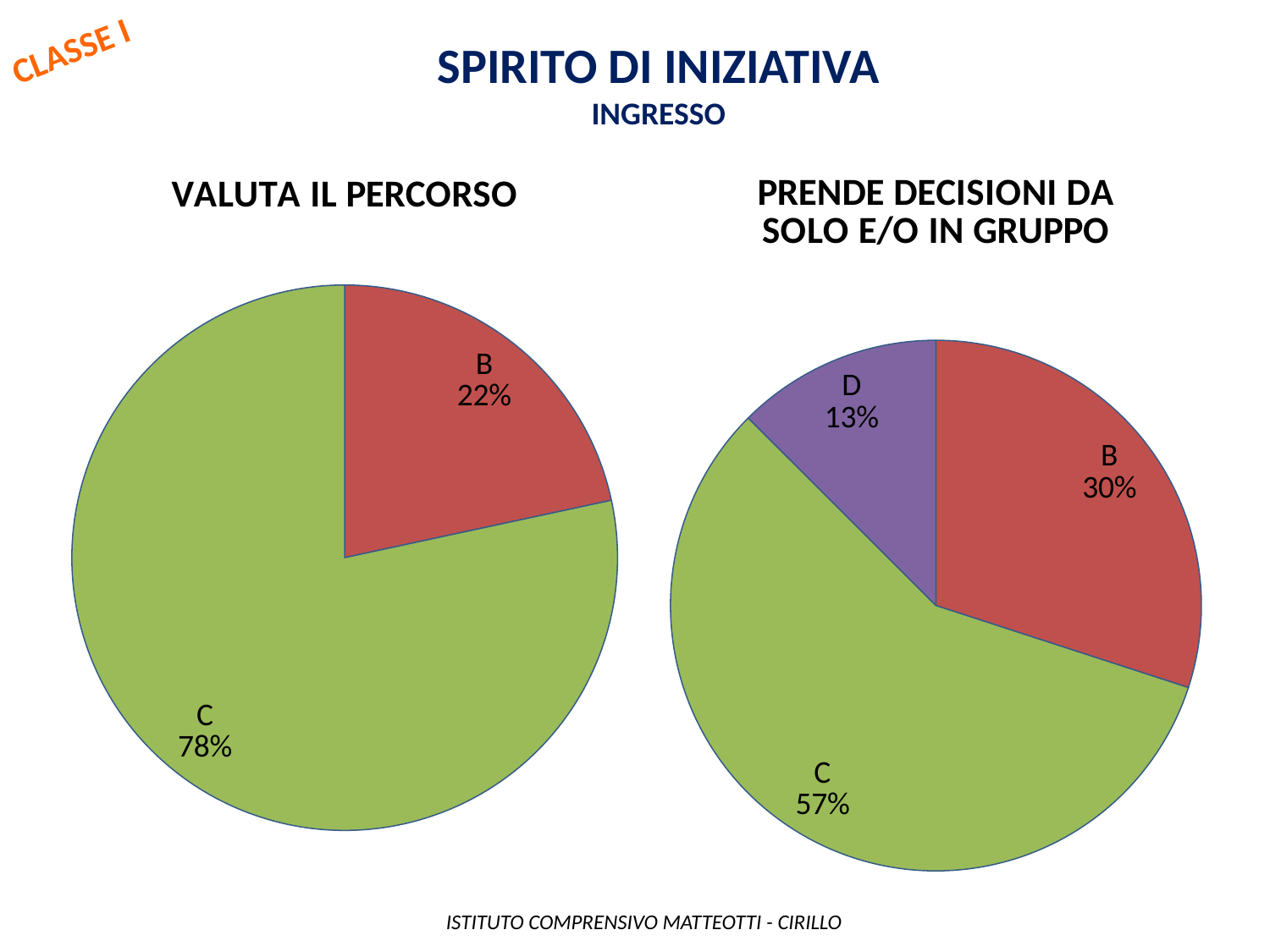

CLASSE I
Spirito di iniziativa
INGRESSO

### Chart: PRENDE DECISIONI DA SOLO E/O IN GRUPPO

| Category |  |
|---|---|
| A | 0.0 |
| B | 12.0 |
| C | 23.0 |
| D | 5.0 |

### Chart: VALUTA IL PERCORSO

| Category |  |
|---|---|
| A | 0.0 |
| B | 8.0 |
| C | 29.0 |
| D | 0.0 |
 ISTITUTO COMPRENSIVO MATTEOTTI - CIRILLO